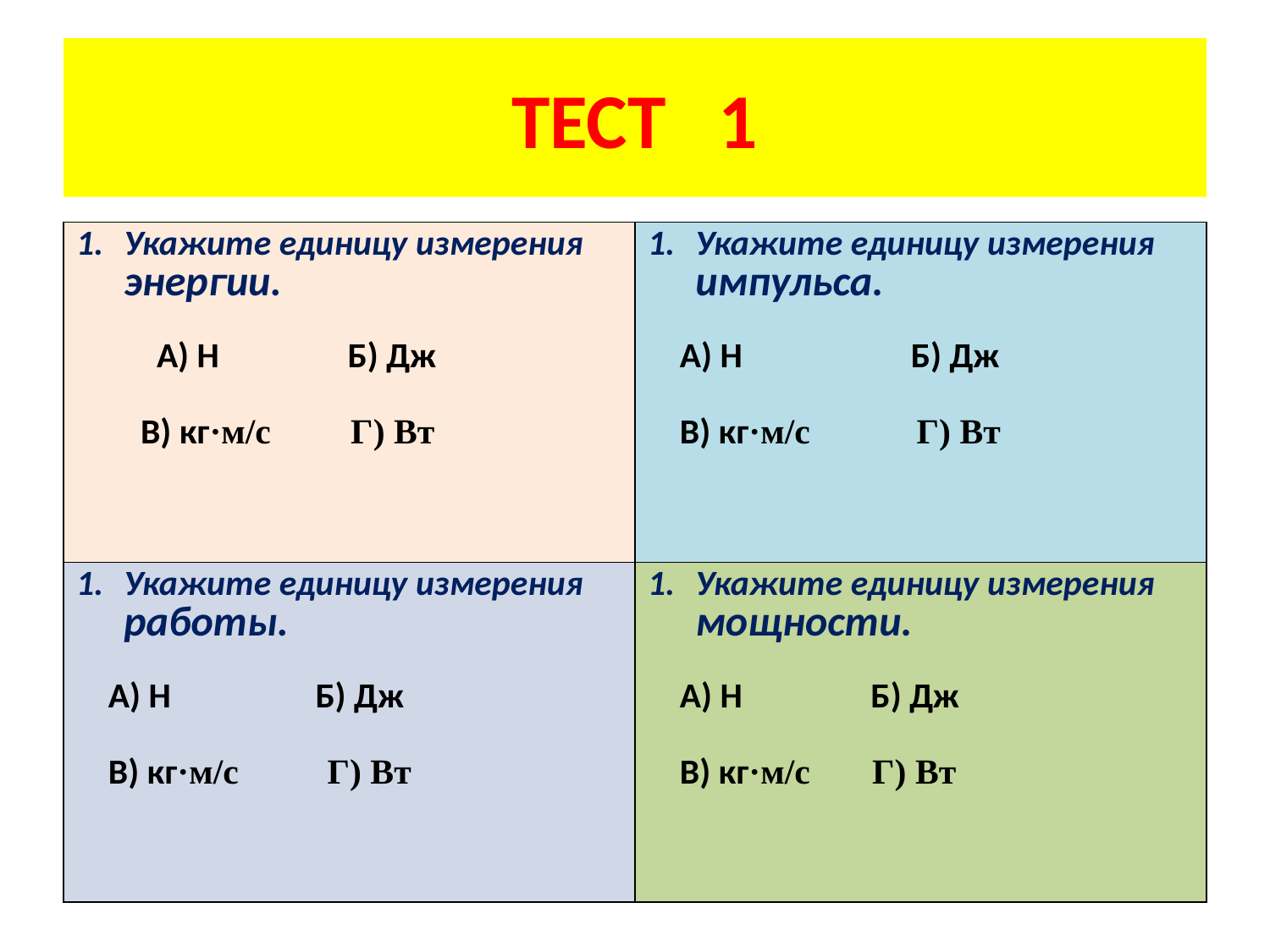

# ТЕСТ   1
| Укажите единицу измерения энергии. А) Н Б) Дж В) кг·м/с Г) Вт | Укажите единицу измерения импульса. А) Н Б) Дж В) кг·м/с Г) Вт |
| --- | --- |
| Укажите единицу измерения работы. А) Н Б) Дж В) кг·м/с Г) Вт | Укажите единицу измерения мощности. А) Н Б) Дж В) кг·м/с Г) Вт |